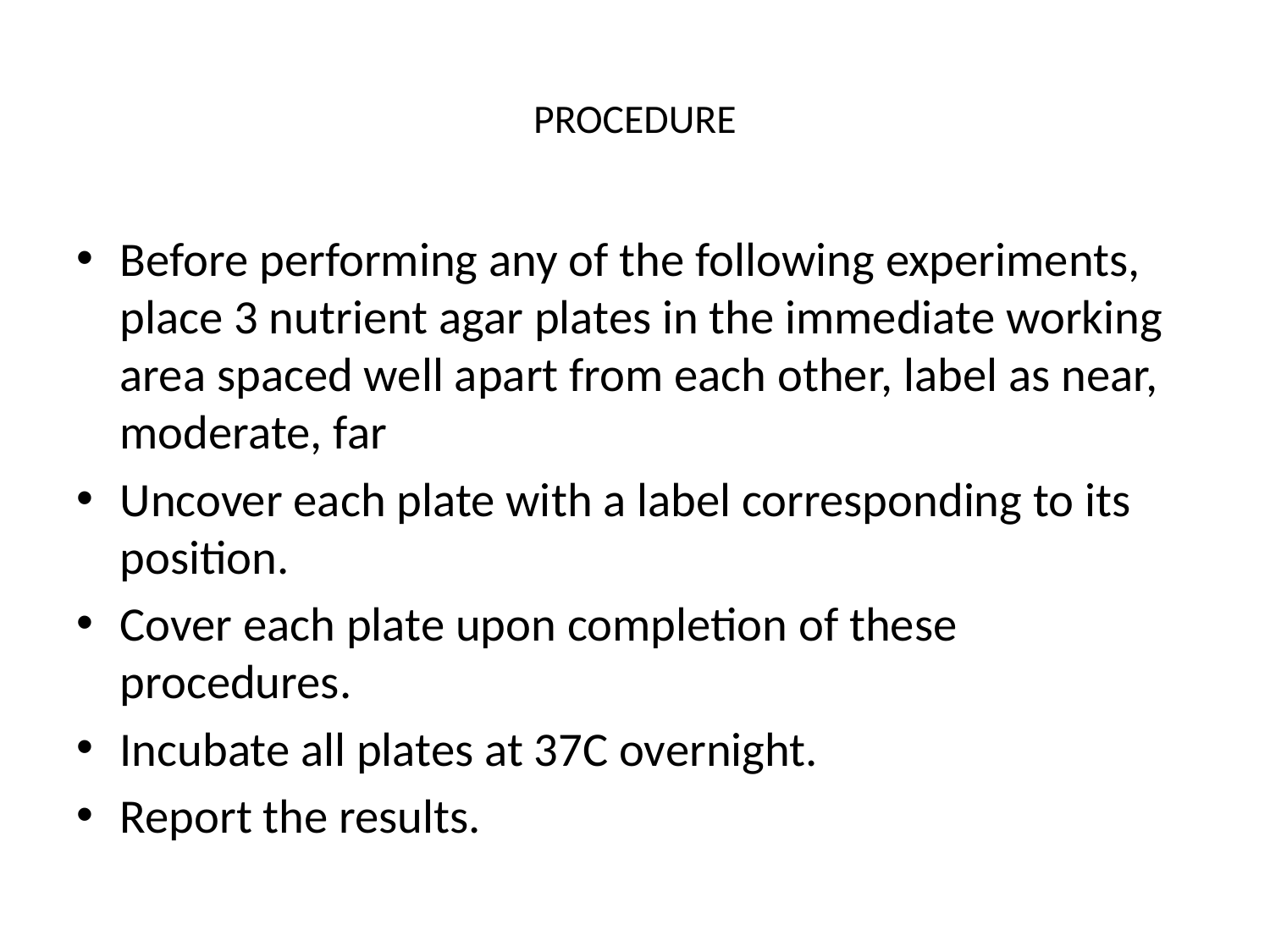

# PROCEDURE
Before performing any of the following experiments, place 3 nutrient agar plates in the immediate working area spaced well apart from each other, label as near, moderate, far
Uncover each plate with a label corresponding to its position.
Cover each plate upon completion of these procedures.
Incubate all plates at 37C overnight.
Report the results.